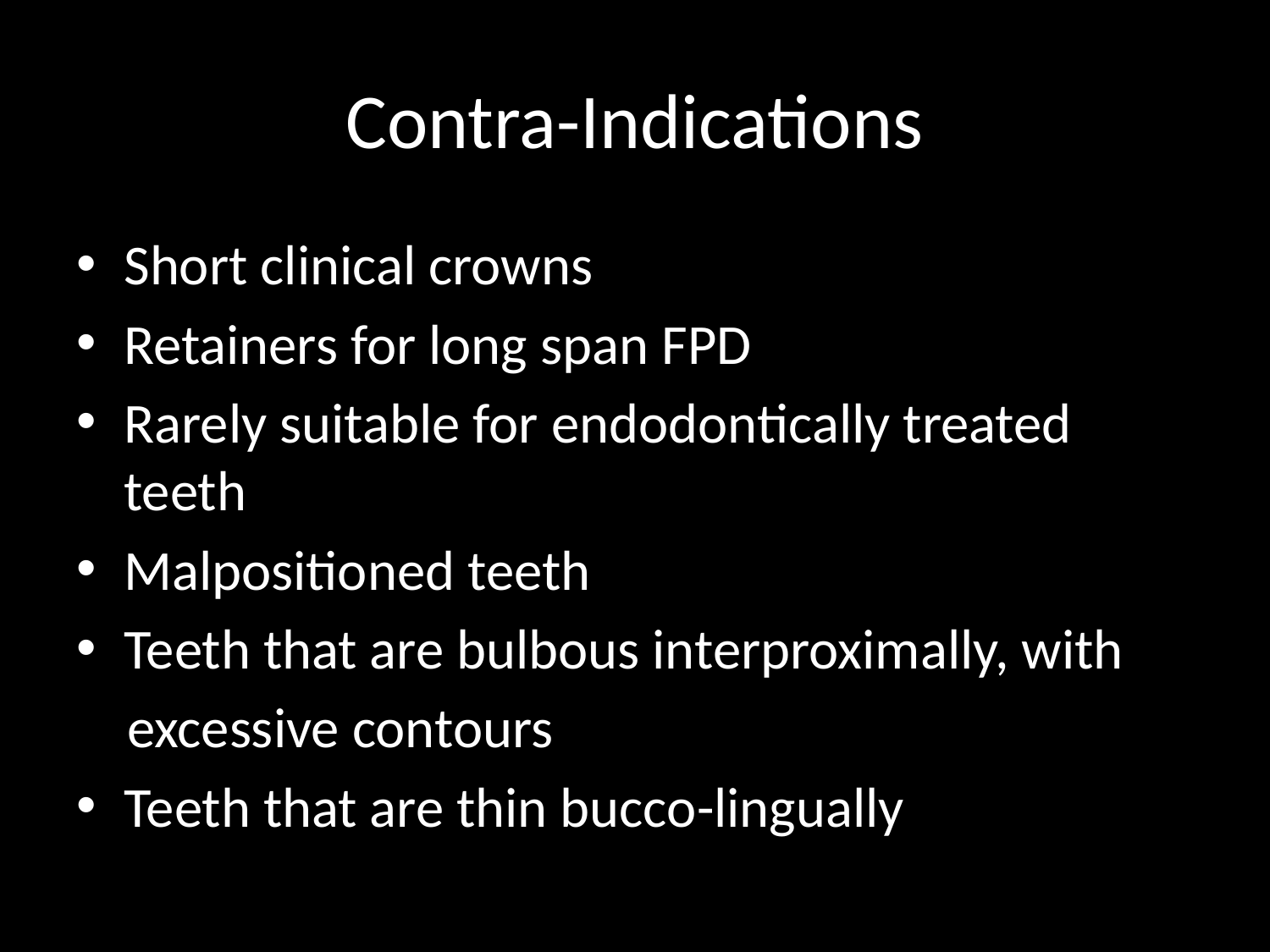

# Contra-Indications
Short clinical crowns
Retainers for long span FPD
Rarely suitable for endodontically treated teeth
Malpositioned teeth
Teeth that are bulbous interproximally, with
    excessive contours
Teeth that are thin bucco-lingually